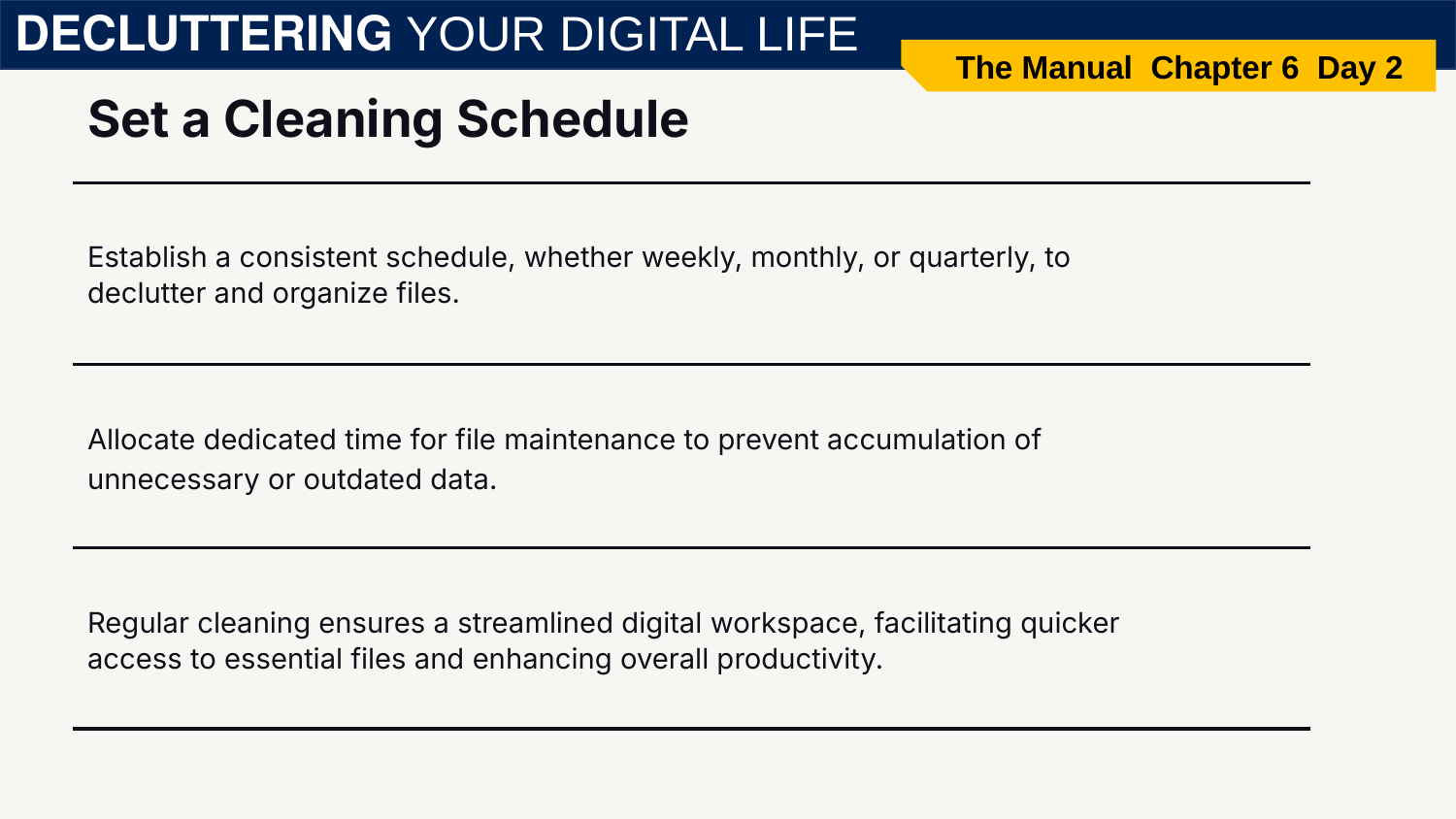

DECLUTTERING YOUR DIGITAL LIFE
The Manual  Chapter 6  Day 2

# Set a Cleaning Schedule
Establish a consistent schedule, whether weekly, monthly, or quarterly, to declutter and organize files.
Allocate dedicated time for file maintenance to prevent accumulation of unnecessary or outdated data.
Regular cleaning ensures a streamlined digital workspace, facilitating quicker access to essential files and enhancing overall productivity.